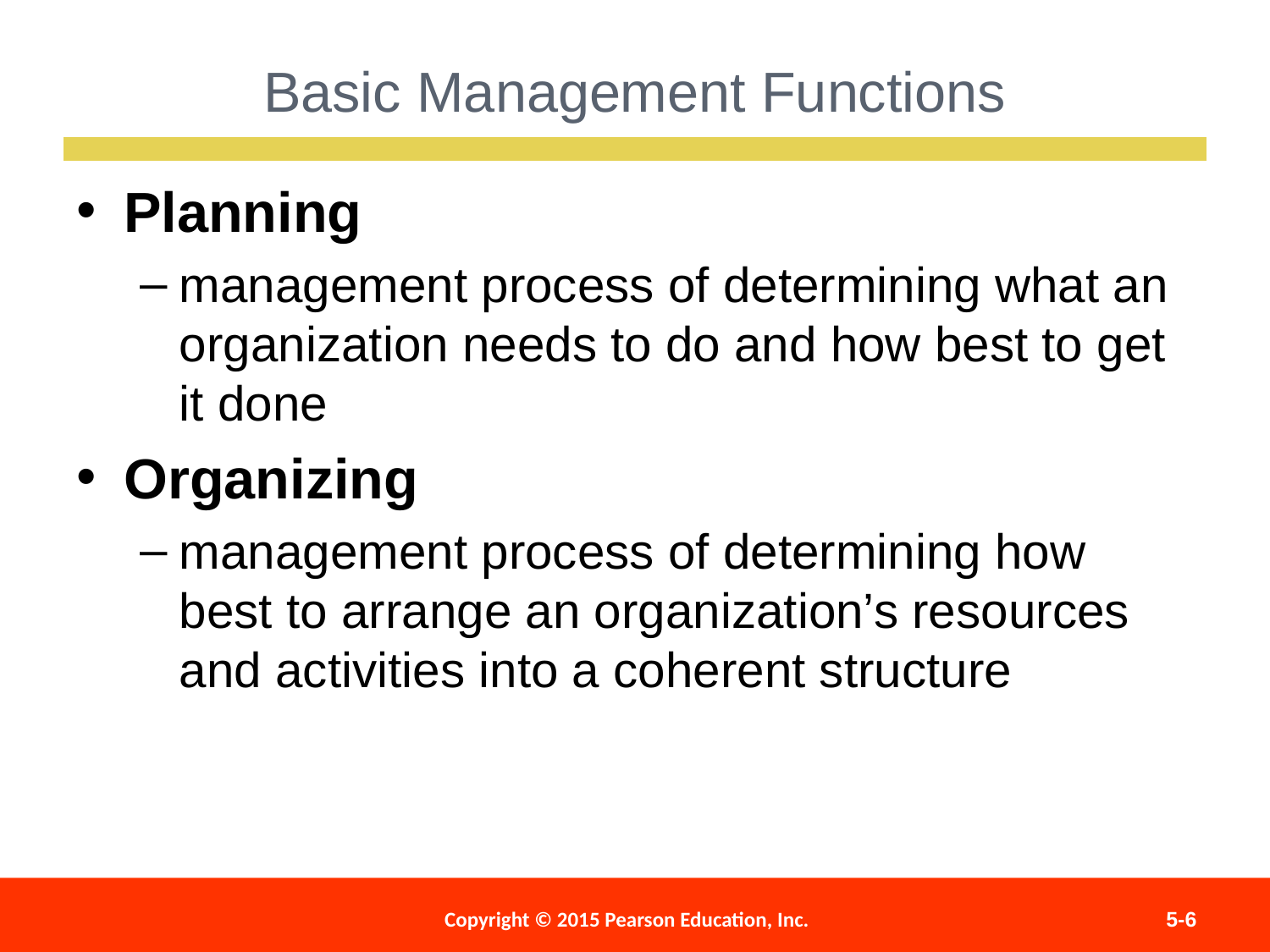

Basic Management Functions
Planning
management process of determining what an organization needs to do and how best to get it done
Organizing
management process of determining how best to arrange an organization’s resources and activities into a coherent structure